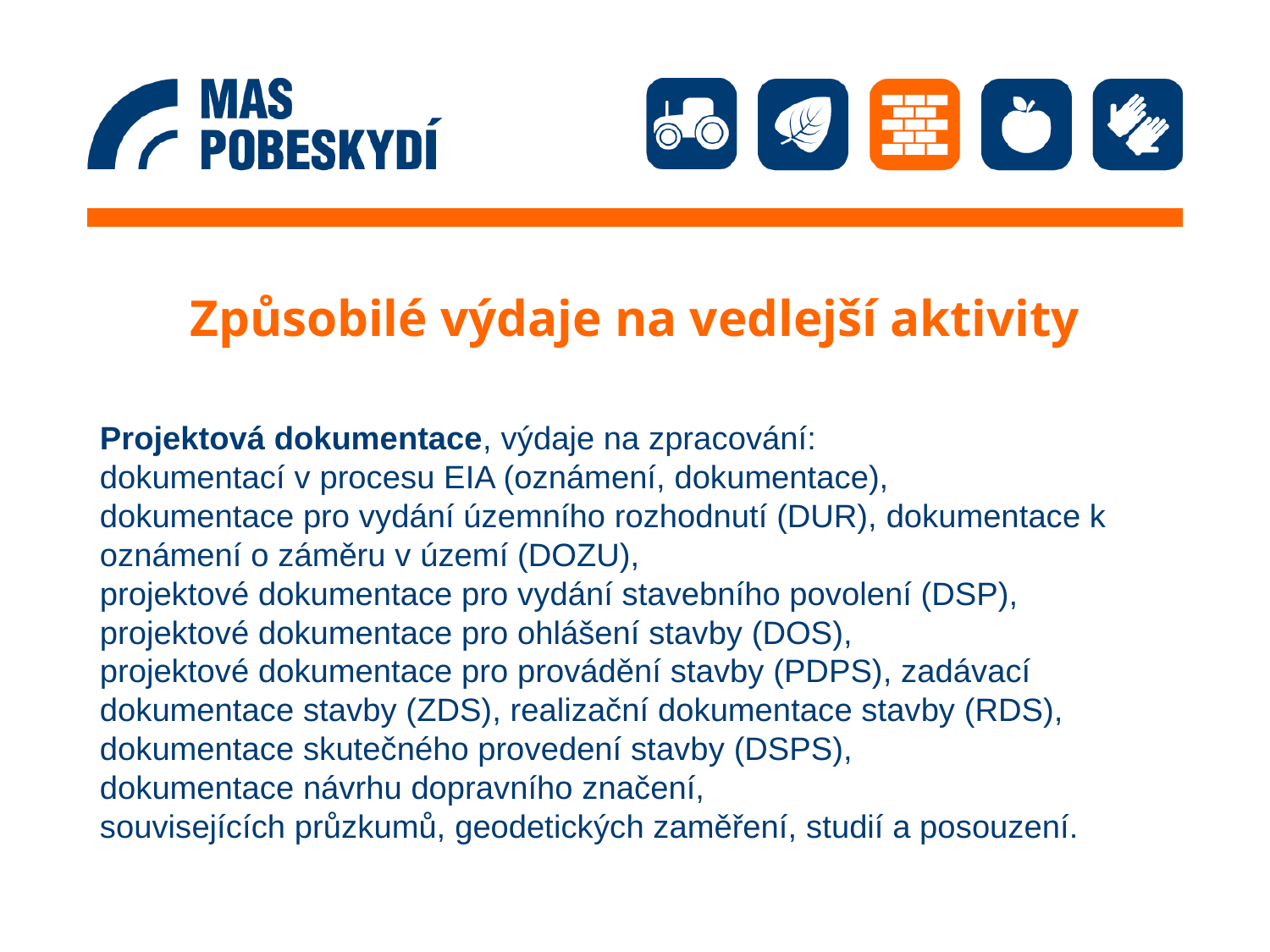

# Způsobilé výdaje na vedlejší aktivity
Projektová dokumentace, výdaje na zpracování:
dokumentací v procesu EIA (oznámení, dokumentace),
dokumentace pro vydání územního rozhodnutí (DUR), dokumentace k oznámení o záměru v území (DOZU),
projektové dokumentace pro vydání stavebního povolení (DSP), projektové dokumentace pro ohlášení stavby (DOS),
projektové dokumentace pro provádění stavby (PDPS), zadávací dokumentace stavby (ZDS), realizační dokumentace stavby (RDS),
dokumentace skutečného provedení stavby (DSPS),
dokumentace návrhu dopravního značení,
souvisejících průzkumů, geodetických zaměření, studií a posouzení.